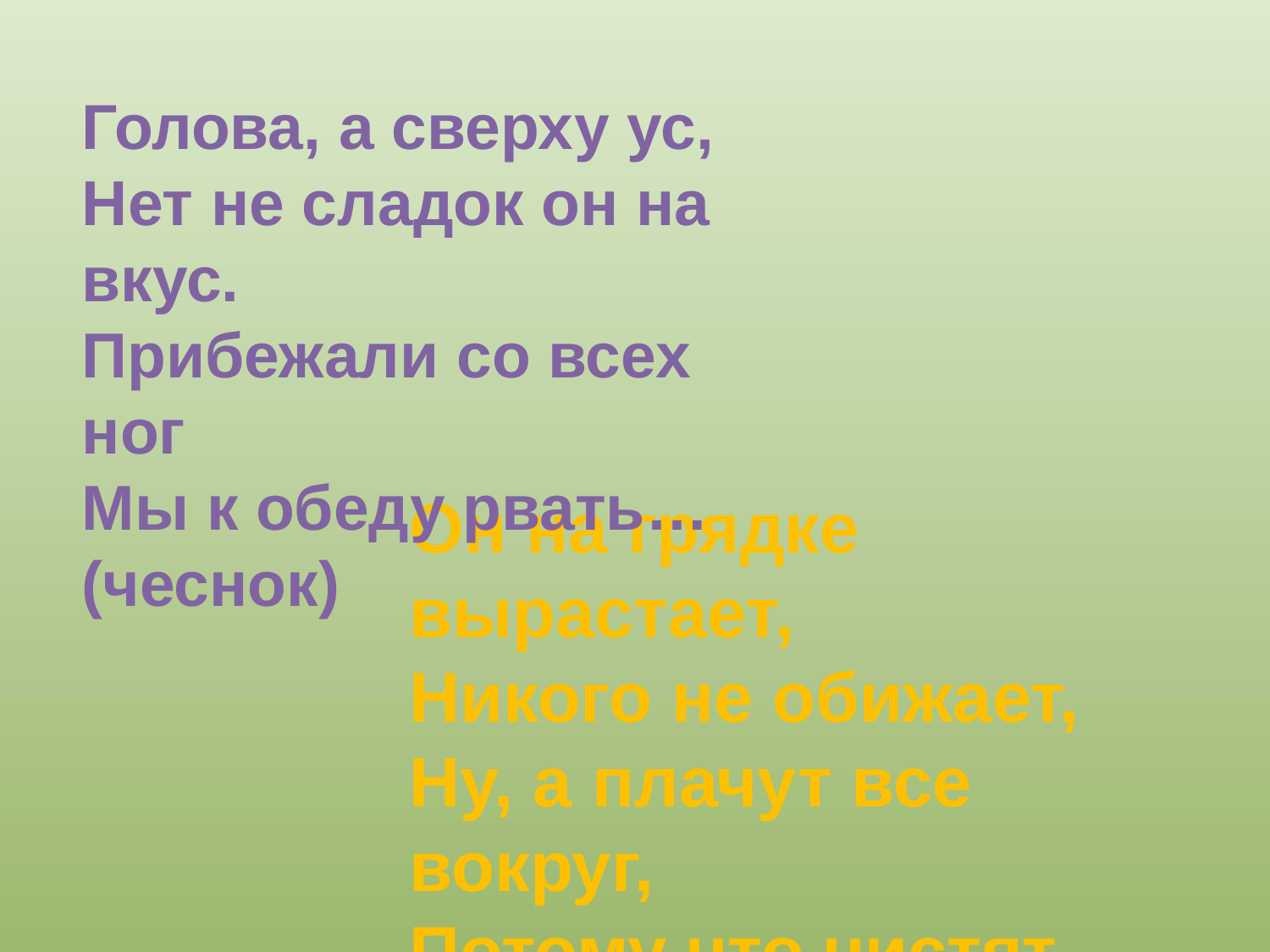

Голова, а сверху ус,
Нет не сладок он на вкус.
Прибежали со всех ног
Мы к обеду рвать…(чеснок)
Он на грядке вырастает,
Никого не обижает,
Ну, а плачут все вокруг,
Потому что чистят…(лук)